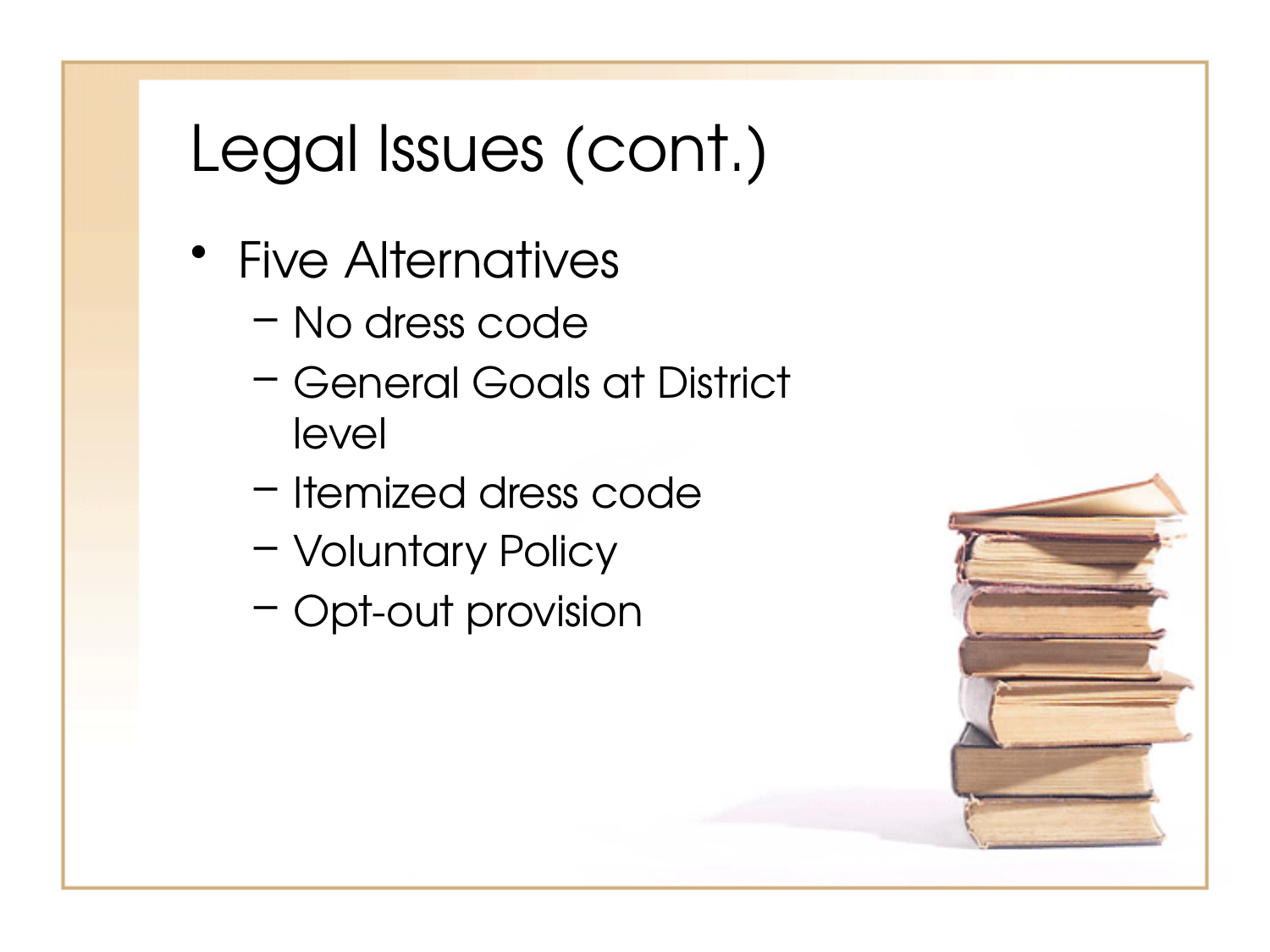

# Legal Issues (cont.)
Five Alternatives
No dress code
General Goals at District level
Itemized dress code
Voluntary Policy
Opt-out provision